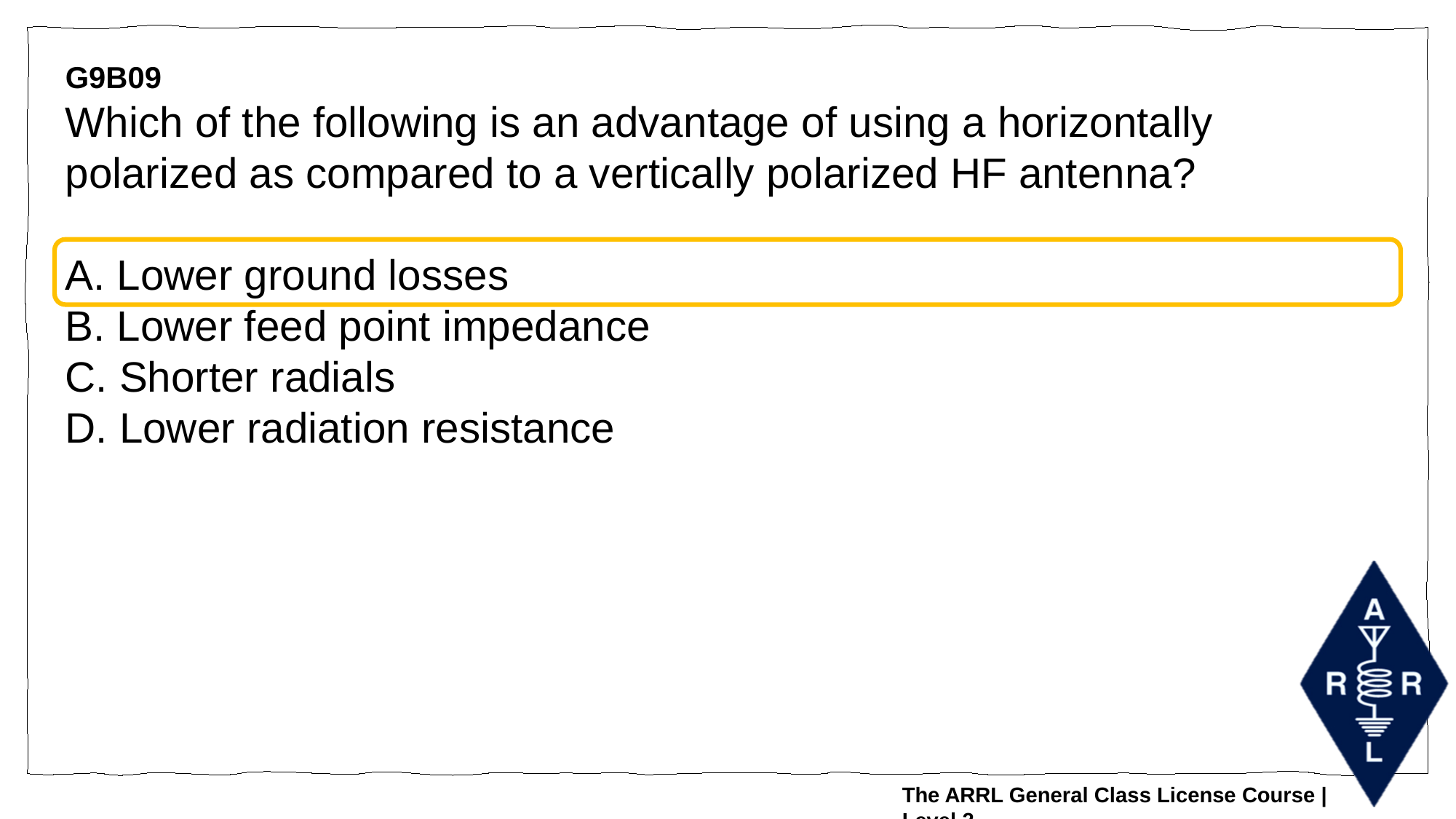

G9B09
Which of the following is an advantage of using a horizontally polarized as compared to a vertically polarized HF antenna?

A. Lower ground losses
B. Lower feed point impedance
C. Shorter radials
D. Lower radiation resistance